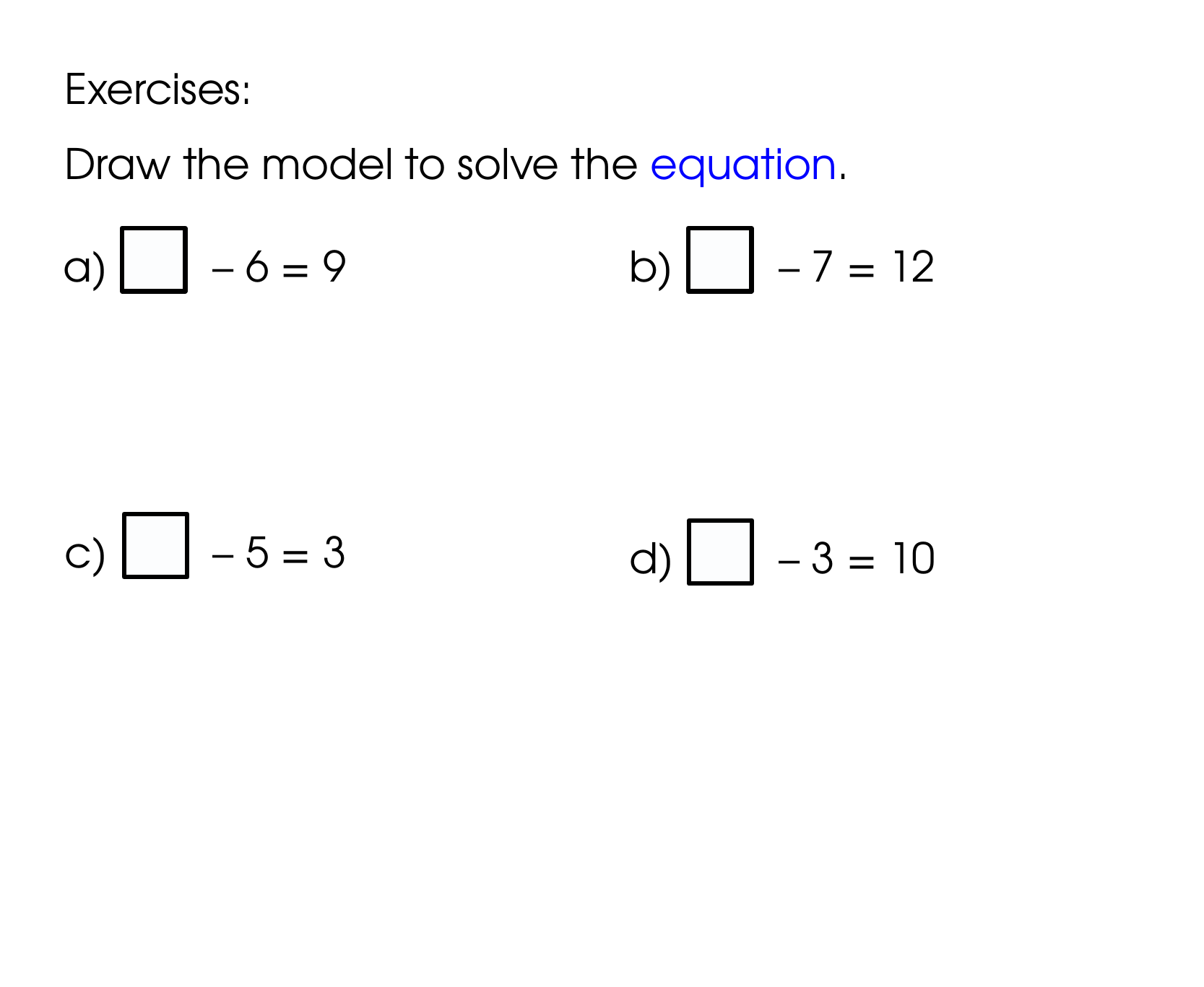

Exercises:
Draw the model to solve the equation.

a)         – 6 = 9

b)         – 7 = 12

c)         – 5 = 3

d)         – 3 = 10